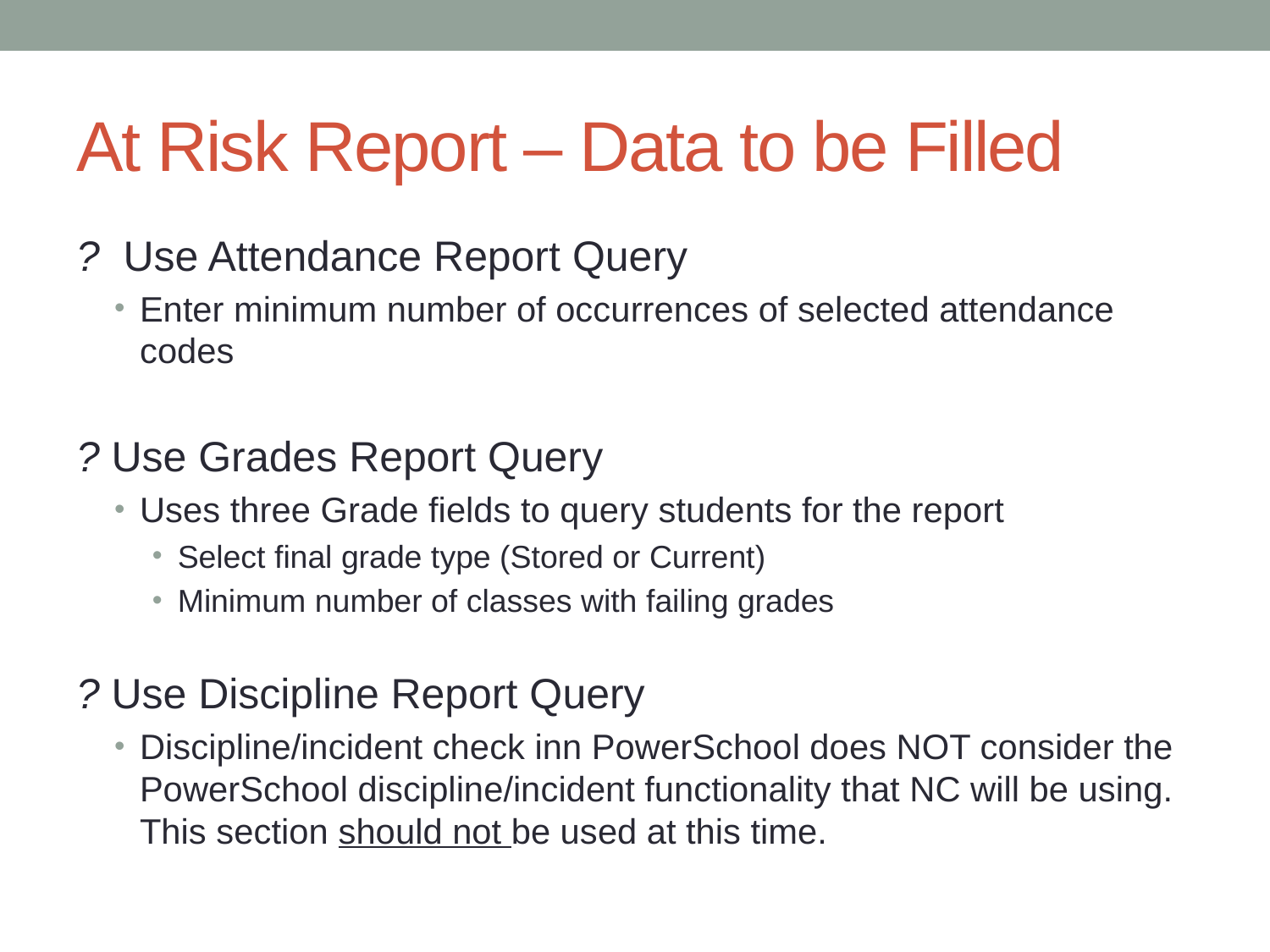

# At Risk Report – Data to be Filled
?  Use Attendance Report Query
Enter minimum number of occurrences of selected attendance codes

? Use Grades Report Query
Uses three Grade fields to query students for the report
Select final grade type (Stored or Current)
Minimum number of classes with failing grades

? Use Discipline Report Query
Discipline/incident check inn PowerSchool does NOT consider the PowerSchool discipline/incident functionality that NC will be using.  This section should not be used at this time.